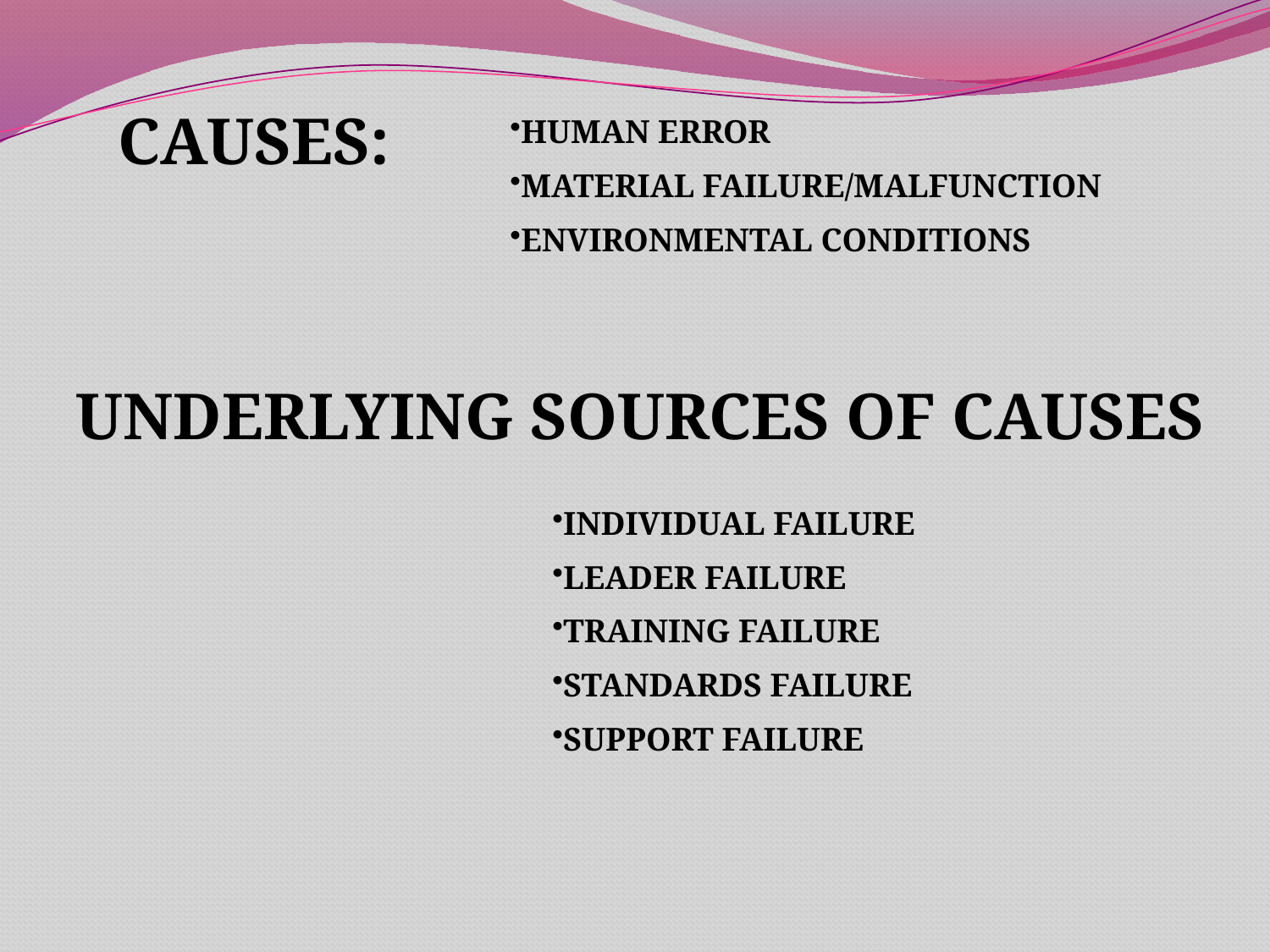

CAUSES:
HUMAN ERROR
MATERIAL FAILURE/MALFUNCTION
ENVIRONMENTAL CONDITIONS
UNDERLYING SOURCES OF CAUSES
INDIVIDUAL FAILURE
LEADER FAILURE
TRAINING FAILURE
STANDARDS FAILURE
SUPPORT FAILURE